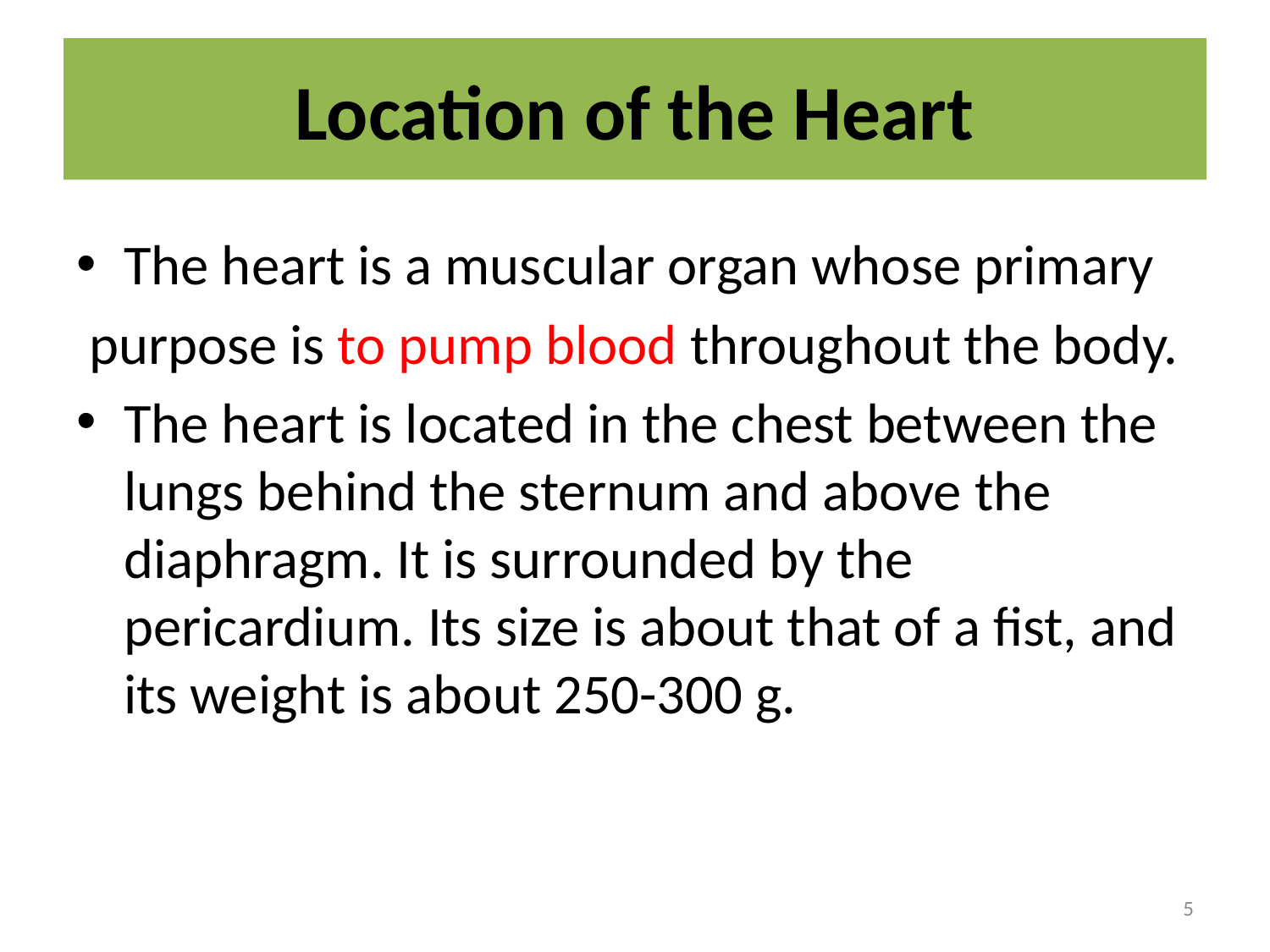

# Location of the Heart
The heart is a muscular organ whose primary
 purpose is to pump blood throughout the body.
The heart is located in the chest between the lungs behind the sternum and above the diaphragm. It is surrounded by the pericardium. Its size is about that of a fist, and its weight is about 250-300 g.
5